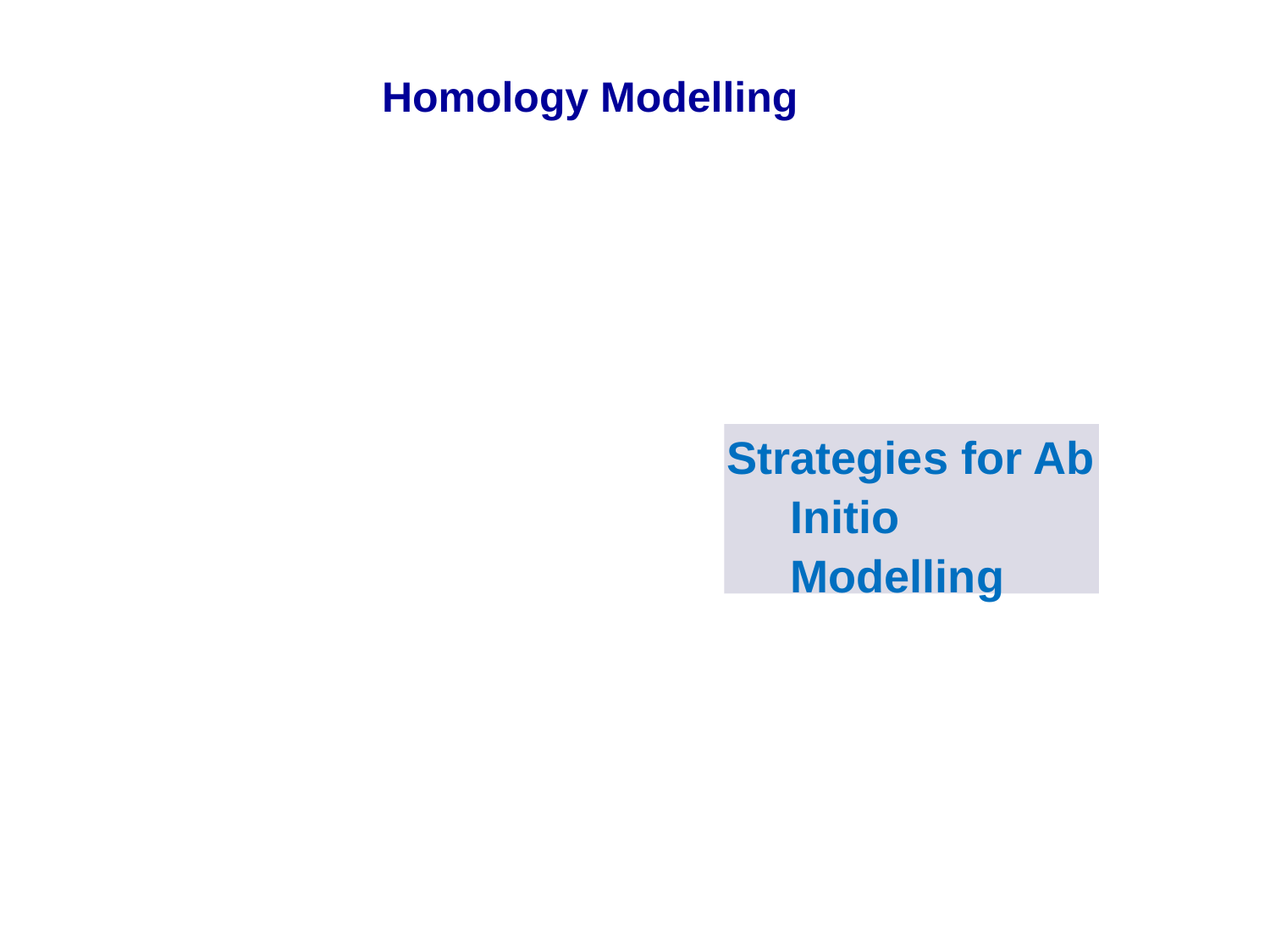

Homology Modelling
Strategies for Ab Initio Modelling